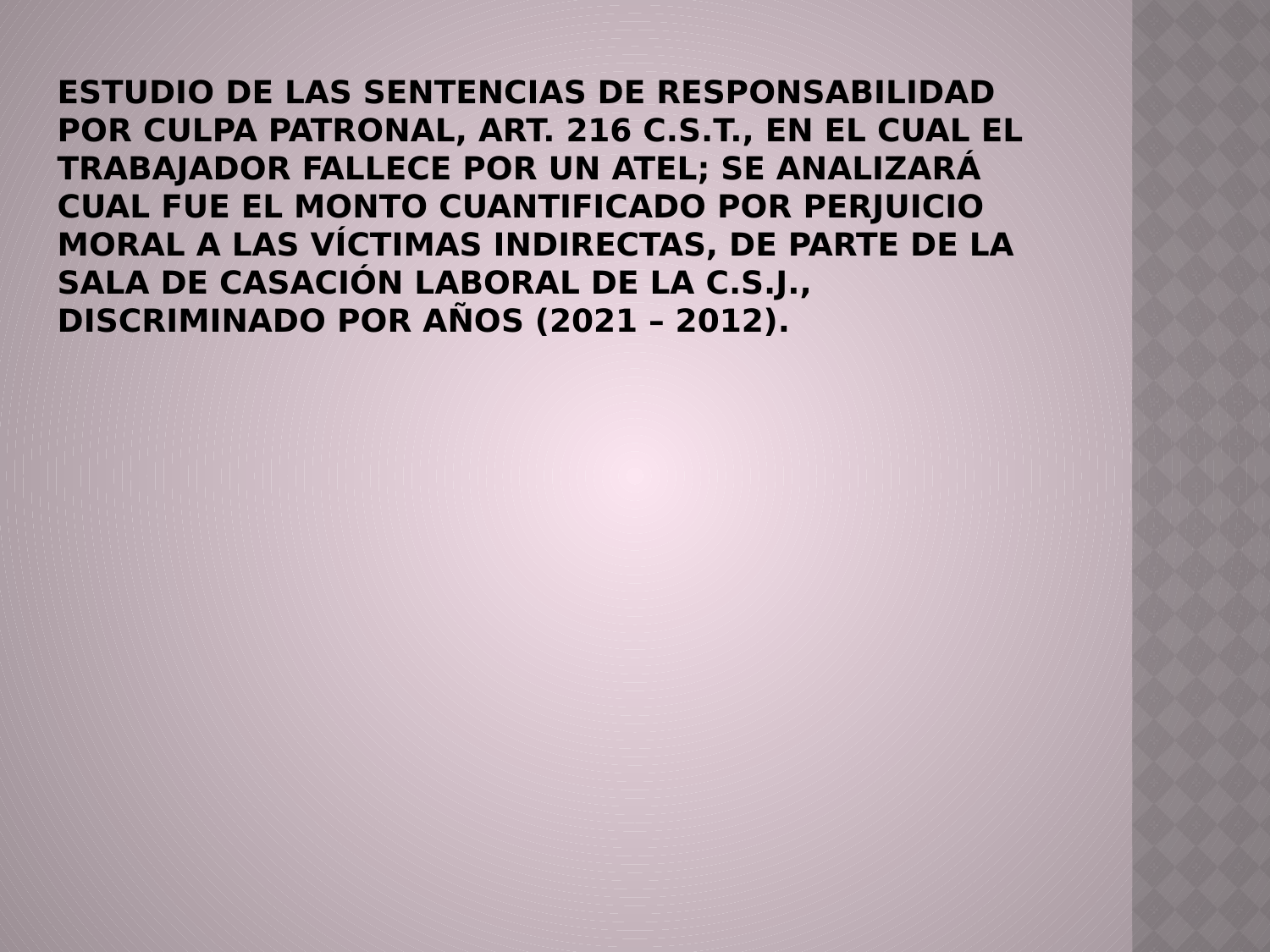

ESTUDIO DE LAS SENTENCIAS DE RESPONSABILIDAD POR CULPA PATRONAL, ART. 216 C.S.T., EN EL CUAL EL TRABAJADOR FALLECE POR UN ATEL; SE ANALIZARÁ CUAL FUE EL MONTO CUANTIFICADO POR PERJUICIO MORAL A LAS VÍCTIMAS INDIRECTAS, DE PARTE DE LA SALA DE CASACIÓN LABORAL DE LA C.S.J., DISCRIMINADO POR AÑOS (2021 – 2012).